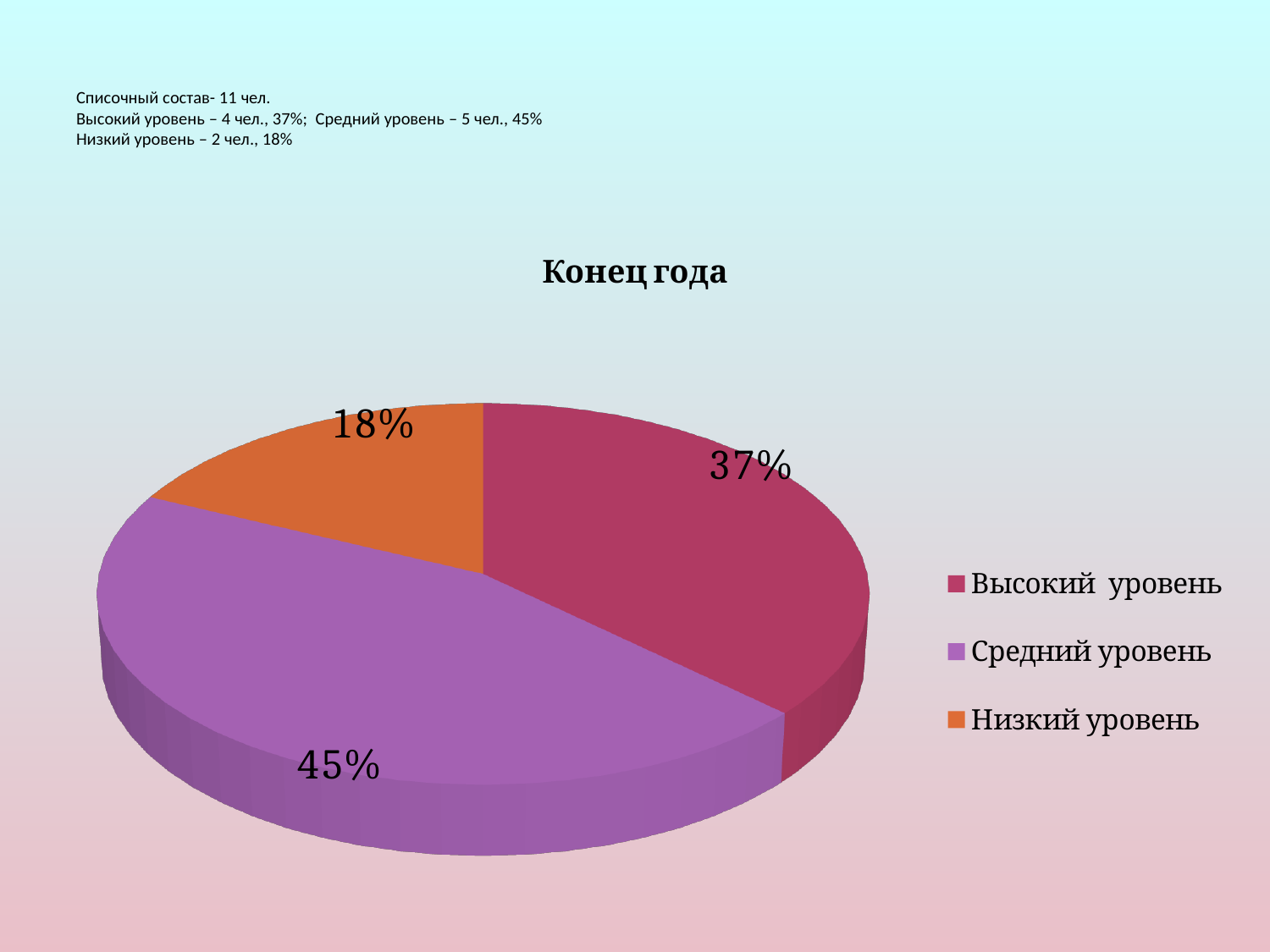

# Списочный состав- 11 чел. Высокий уровень – 4 чел., 37%;  Средний уровень – 5 чел., 45% Низкий уровень – 2 чел., 18%

[unsupported chart]